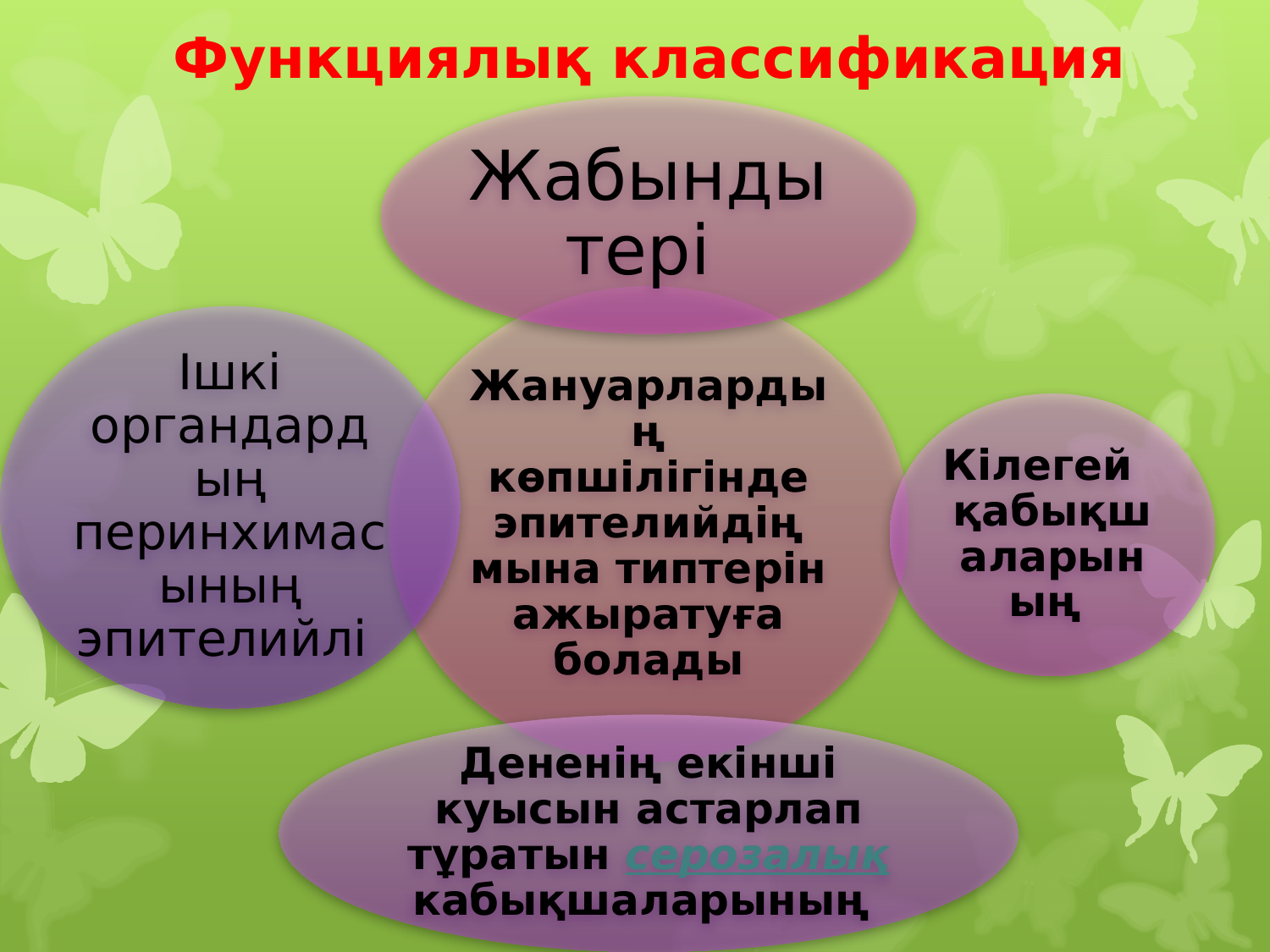

# Функциялық классификация
Жануарлардың көпшілігінде эпителийдің мына типтерін ажыратуға болады
Жабынды тері
Кілегей   қабықшаларының
Дененің екінші куысын астарлап тұратын серозалық кабықшаларының
Ішкі органдардың перинхимасының эпителийлі